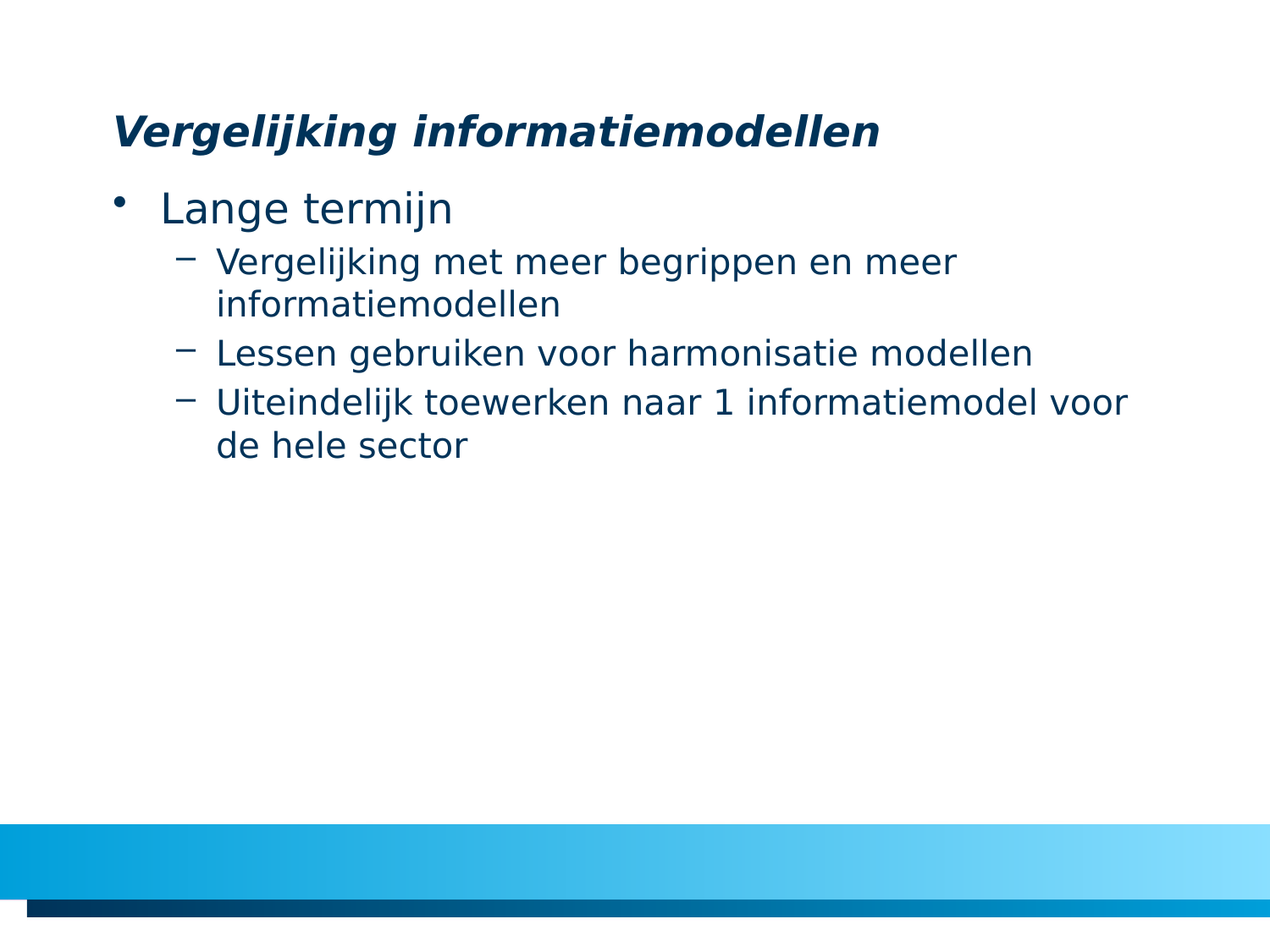

# Vergelijking informatiemodellen
Lange termijn
Vergelijking met meer begrippen en meer informatiemodellen
Lessen gebruiken voor harmonisatie modellen
Uiteindelijk toewerken naar 1 informatiemodel voor de hele sector